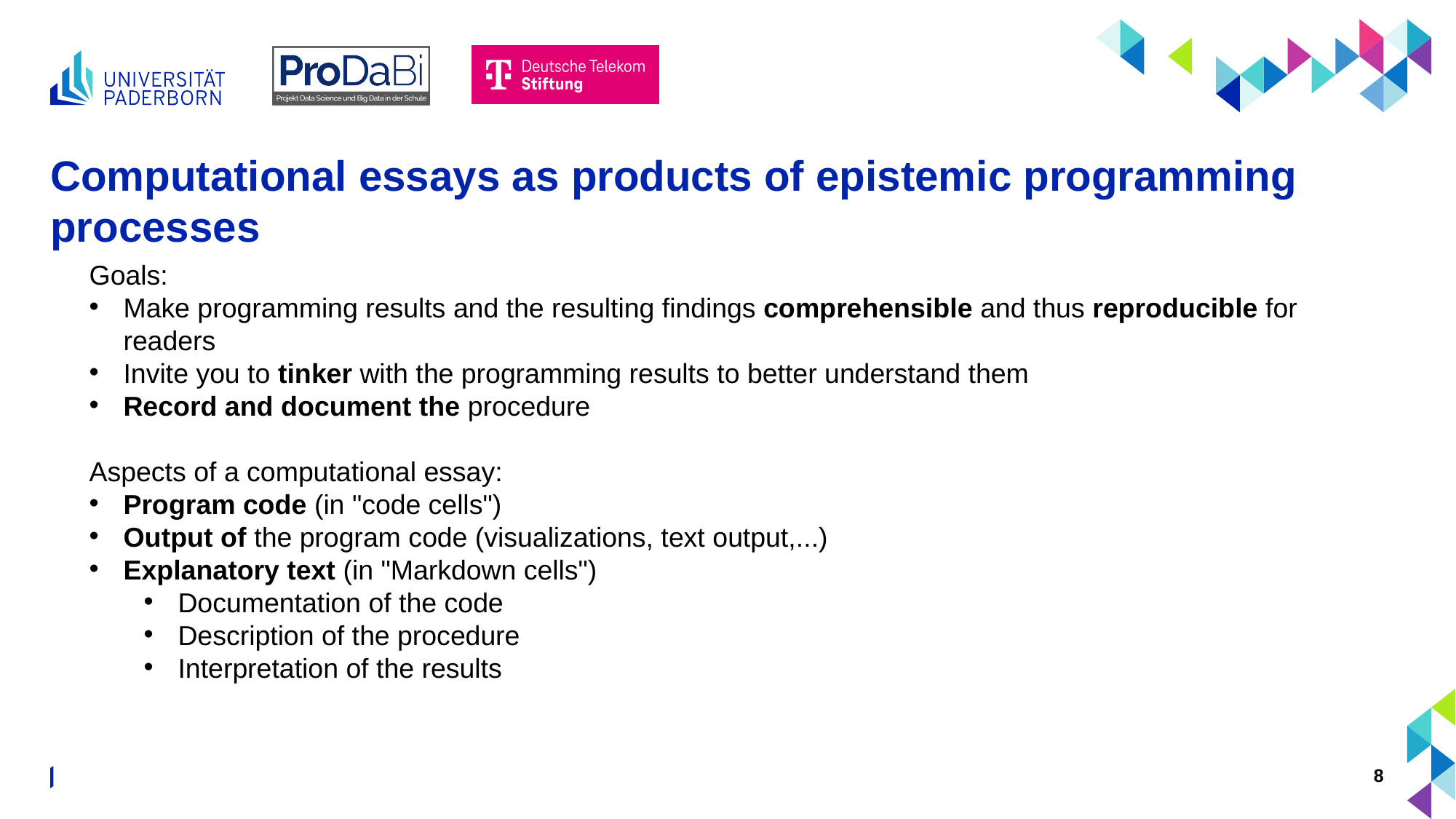

# Computational essays as products of epistemic programming processes

Goals:
Make programming results and the resulting findings comprehensible and thus reproducible for readers
Invite you to tinker with the programming results to better understand them
Record and document the procedure

Aspects of a computational essay:
Program code (in "code cells")
Output of the program code (visualizations, text output,...)
Explanatory text (in "Markdown cells")
Documentation of the code
Description of the procedure
Interpretation of the results

Input: Computational Essays
8